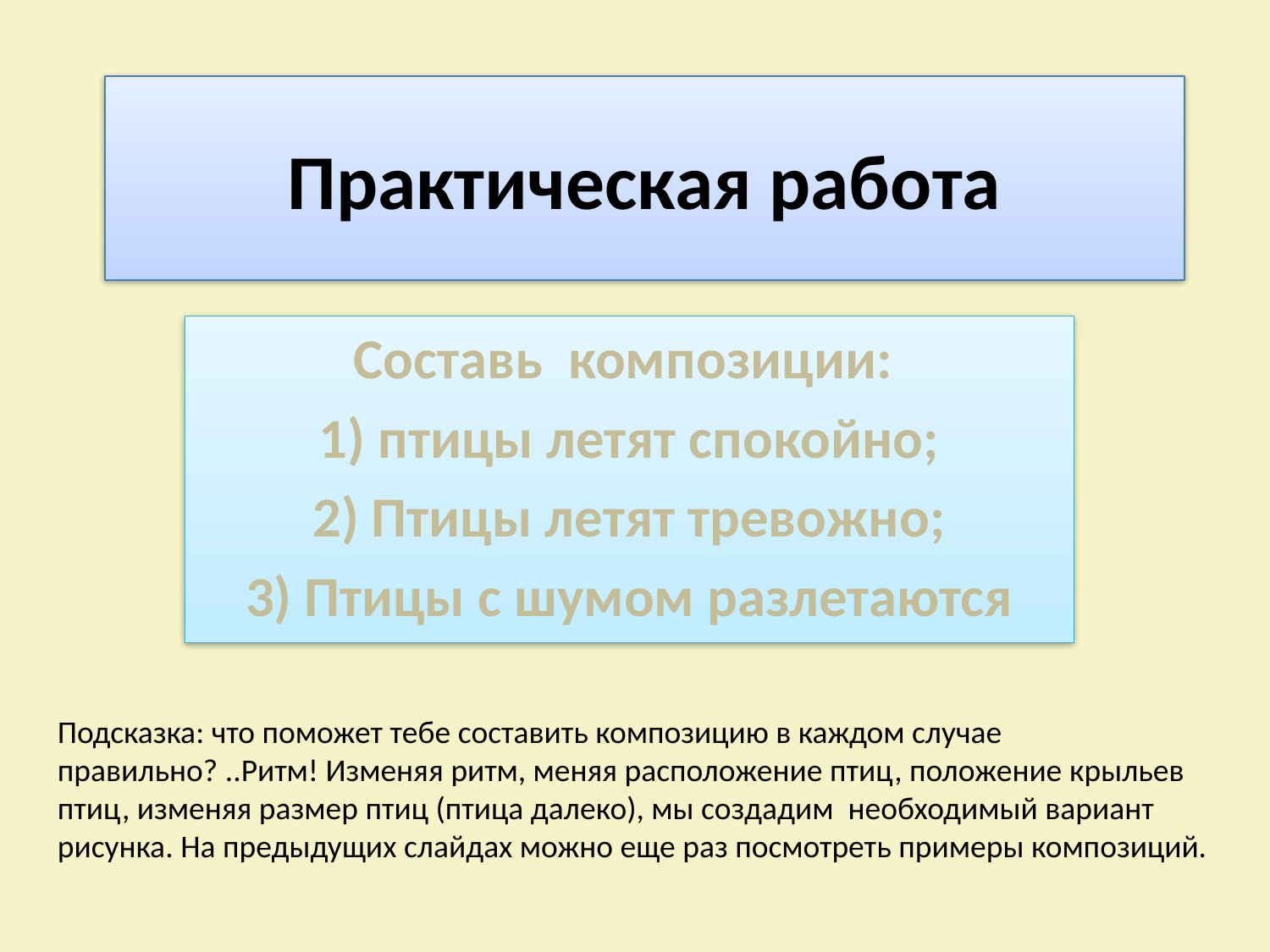

# Практическая работа
Составь  композиции:
1) птицы летят спокойно;
2) Птицы летят тревожно;
3) Птицы с шумом разлетаются
Подсказка: что поможет тебе составить композицию в каждом случае правильно? ..Ритм! Изменяя ритм, меняя расположение птиц, положение крыльев птиц, изменяя размер птиц (птица далеко), мы создадим  необходимый вариант рисунка. На предыдущих слайдах можно еще раз посмотреть примеры композиций.